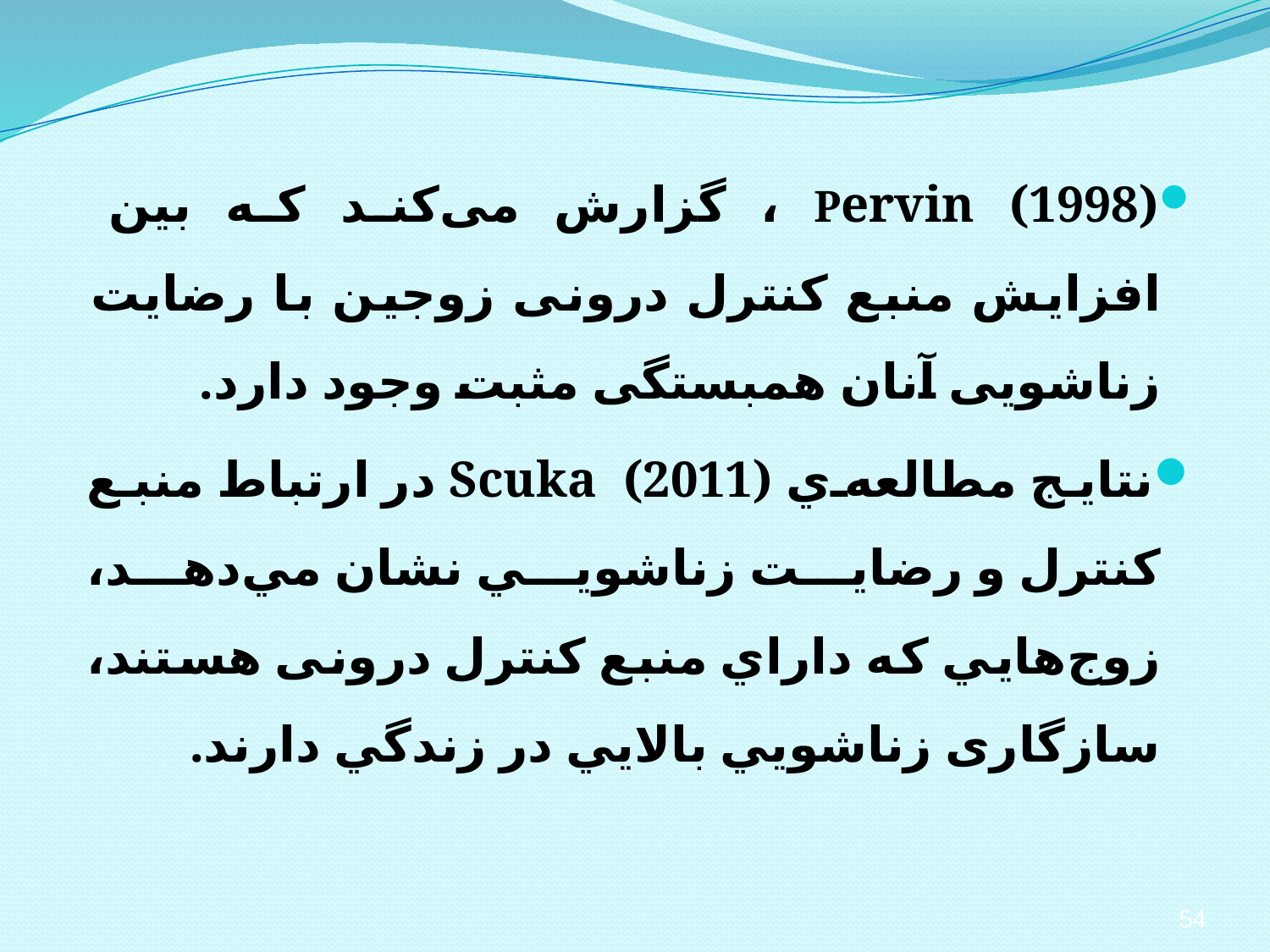

Pervin (1998) ، گزارش می‌کند که بین افزایش منبع کنترل درونی زوجین با رضایت زناشویی آنان همبستگی مثبت وجود دارد.
نتایج مطالعه‌ي Scuka (2011) در ارتباط منبع كنترل و رضایت زناشويي نشان مي‌دهد، زوج‌هايي كه داراي منبع كنترل درونی هستند، سازگاری زناشويي بالايي در زندگي دارند.
54